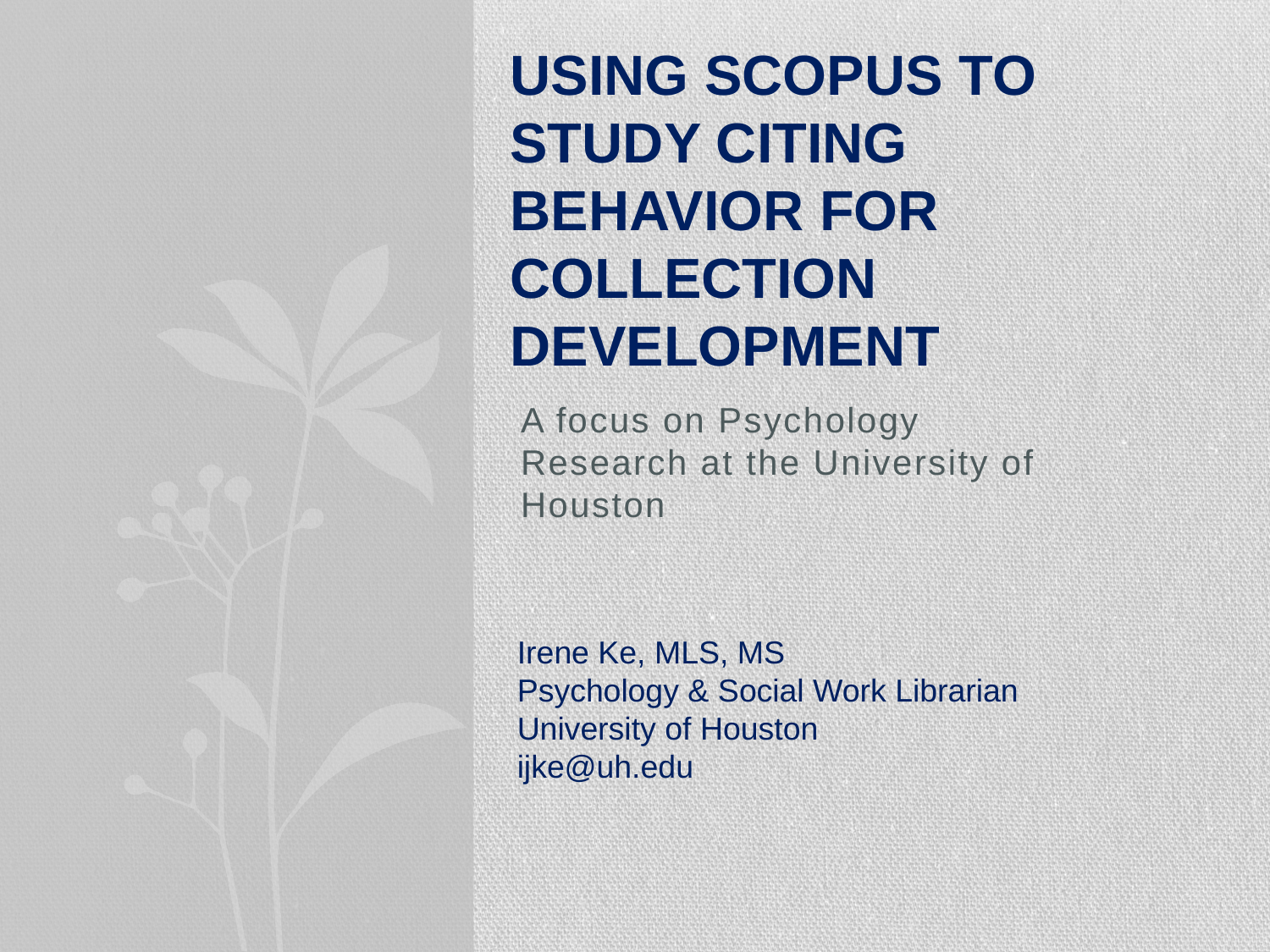

# Using SCOPUS To Study Citing Behavior For Collection Development
A focus on Psychology Research at the University of Houston
Irene Ke, MLS, MS
Psychology & Social Work Librarian
University of Houston
ijke@uh.edu